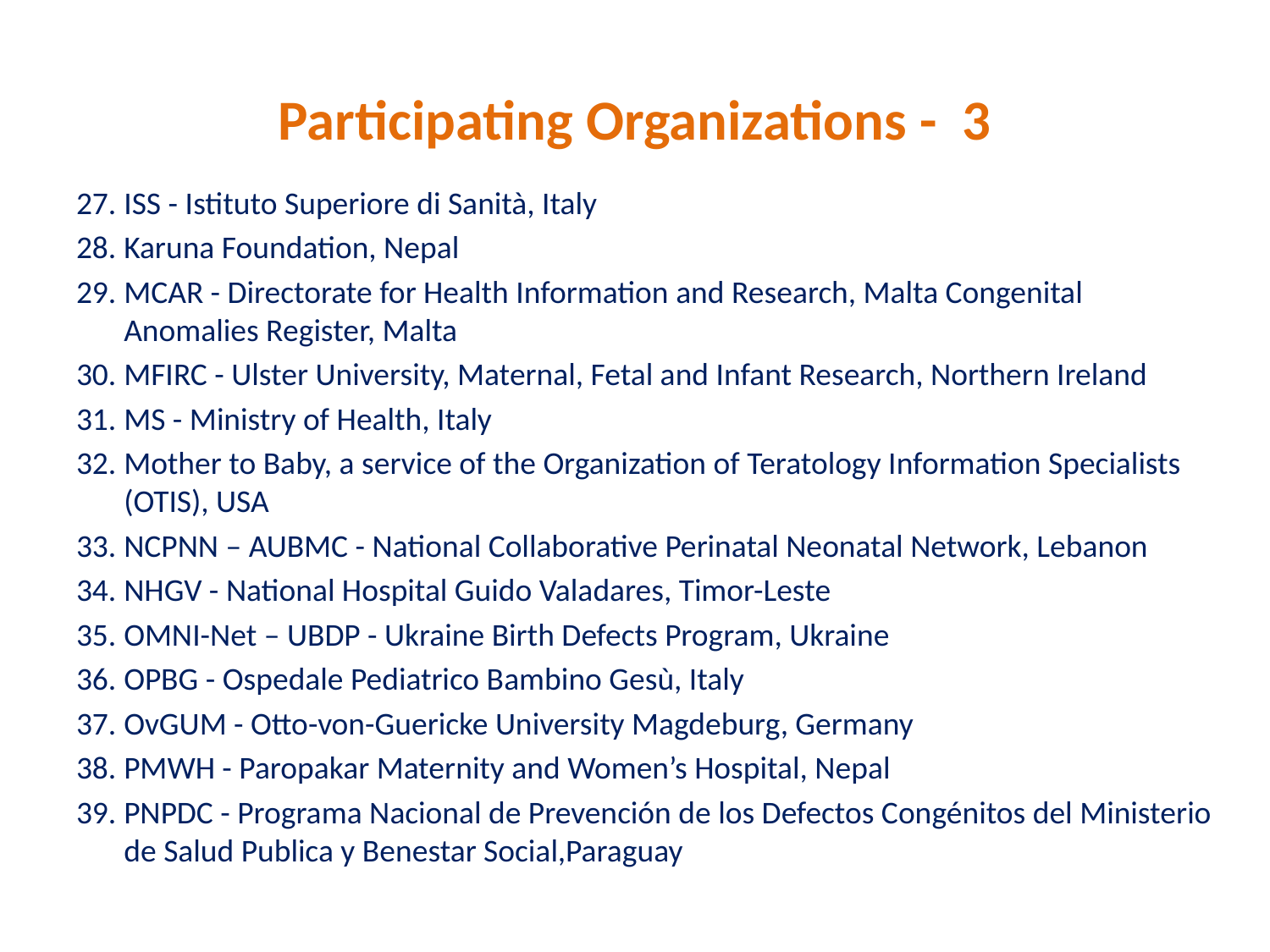

# Participating Organizations -  3
ISS - Istituto Superiore di Sanità, Italy
Karuna Foundation, Nepal
MCAR - Directorate for Health Information and Research, Malta Congenital Anomalies Register, Malta
MFIRC - Ulster University, Maternal, Fetal and Infant Research, Northern Ireland
MS - Ministry of Health, Italy
Mother to Baby, a service of the Organization of Teratology Information Specialists (OTIS), USA
NCPNN – AUBMC - National Collaborative Perinatal Neonatal Network, Lebanon
NHGV - National Hospital Guido Valadares, Timor-Leste
OMNI-Net – UBDP - Ukraine Birth Defects Program, Ukraine
OPBG - Ospedale Pediatrico Bambino Gesù, Italy
OvGUM - Otto-von-Guericke University Magdeburg, Germany
PMWH - Paropakar Maternity and Women’s Hospital, Nepal
PNPDC - Programa Nacional de Prevención de los Defectos Congénitos del Ministerio de Salud Publica y Benestar Social,Paraguay